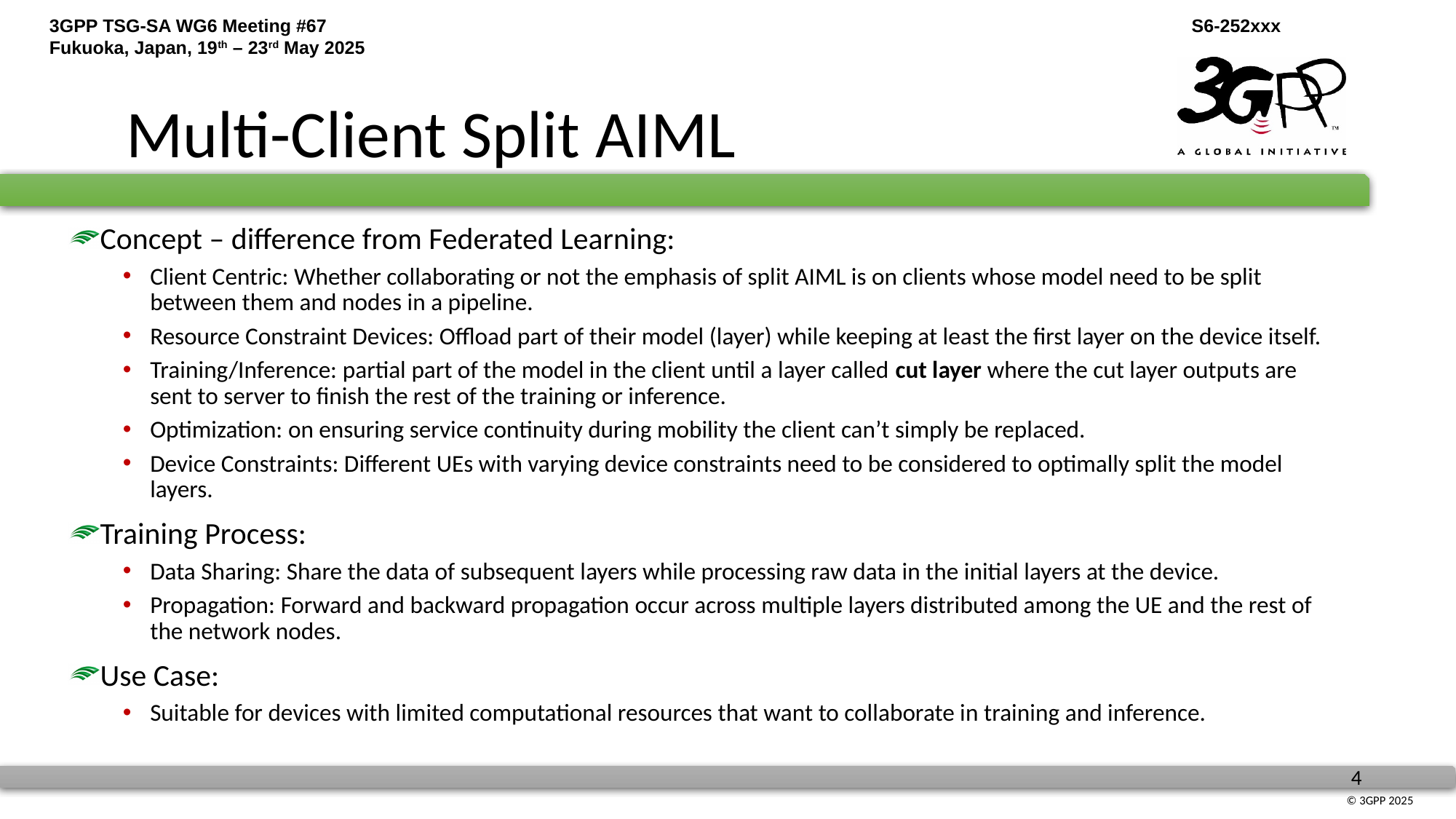

# Multi-Client Split AIML
Concept – difference from Federated Learning:
Client Centric: Whether collaborating or not the emphasis of split AIML is on clients whose model need to be split between them and nodes in a pipeline.
Resource Constraint Devices: Offload part of their model (layer) while keeping at least the first layer on the device itself.
Training/Inference: partial part of the model in the client until a layer called cut layer where the cut layer outputs are sent to server to finish the rest of the training or inference.
Optimization: on ensuring service continuity during mobility the client can’t simply be replaced.
Device Constraints: Different UEs with varying device constraints need to be considered to optimally split the model layers.
Training Process:
Data Sharing: Share the data of subsequent layers while processing raw data in the initial layers at the device.
Propagation: Forward and backward propagation occur across multiple layers distributed among the UE and the rest of the network nodes.
Use Case:
Suitable for devices with limited computational resources that want to collaborate in training and inference.